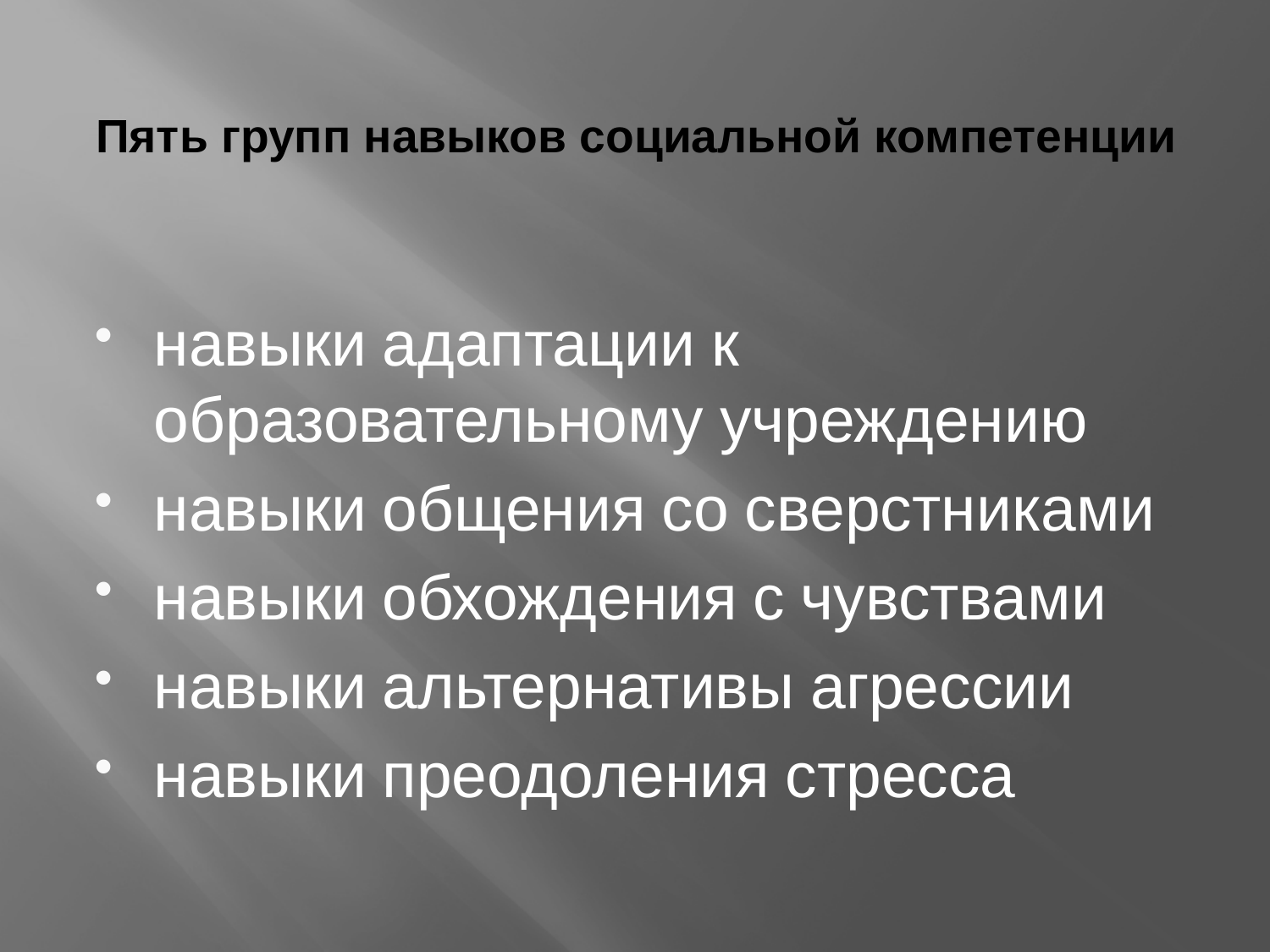

# Пять групп навыков социальной компетенции
навыки адаптации к образовательному учреждению
навыки общения со сверстниками
навыки обхождения с чувствами
навыки альтернативы агрессии
навыки преодоления стресса